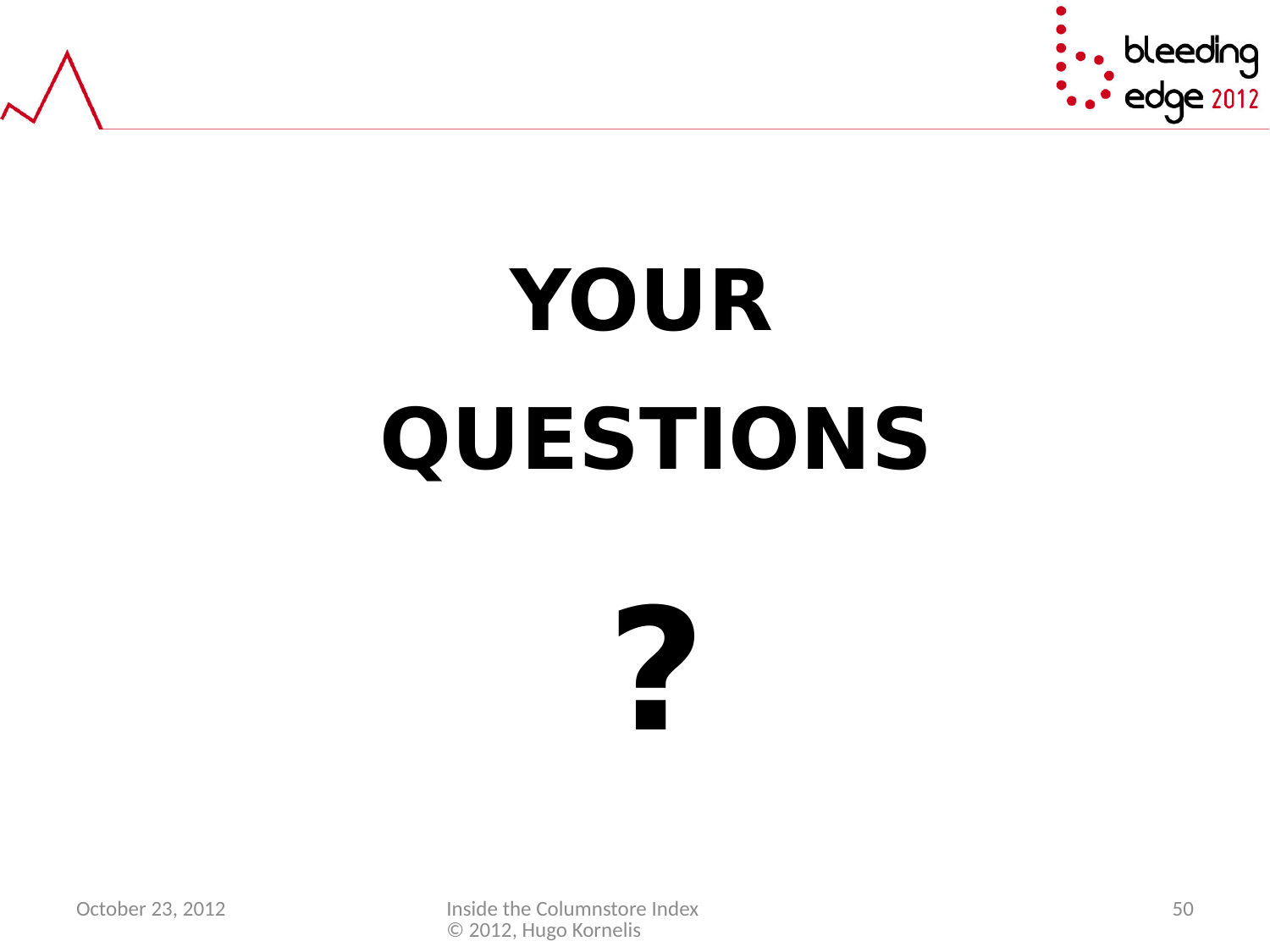

YOUR
QUESTIONS
?
October 23, 2012
Inside the Columnstore Index                       © 2012, Hugo Kornelis
50